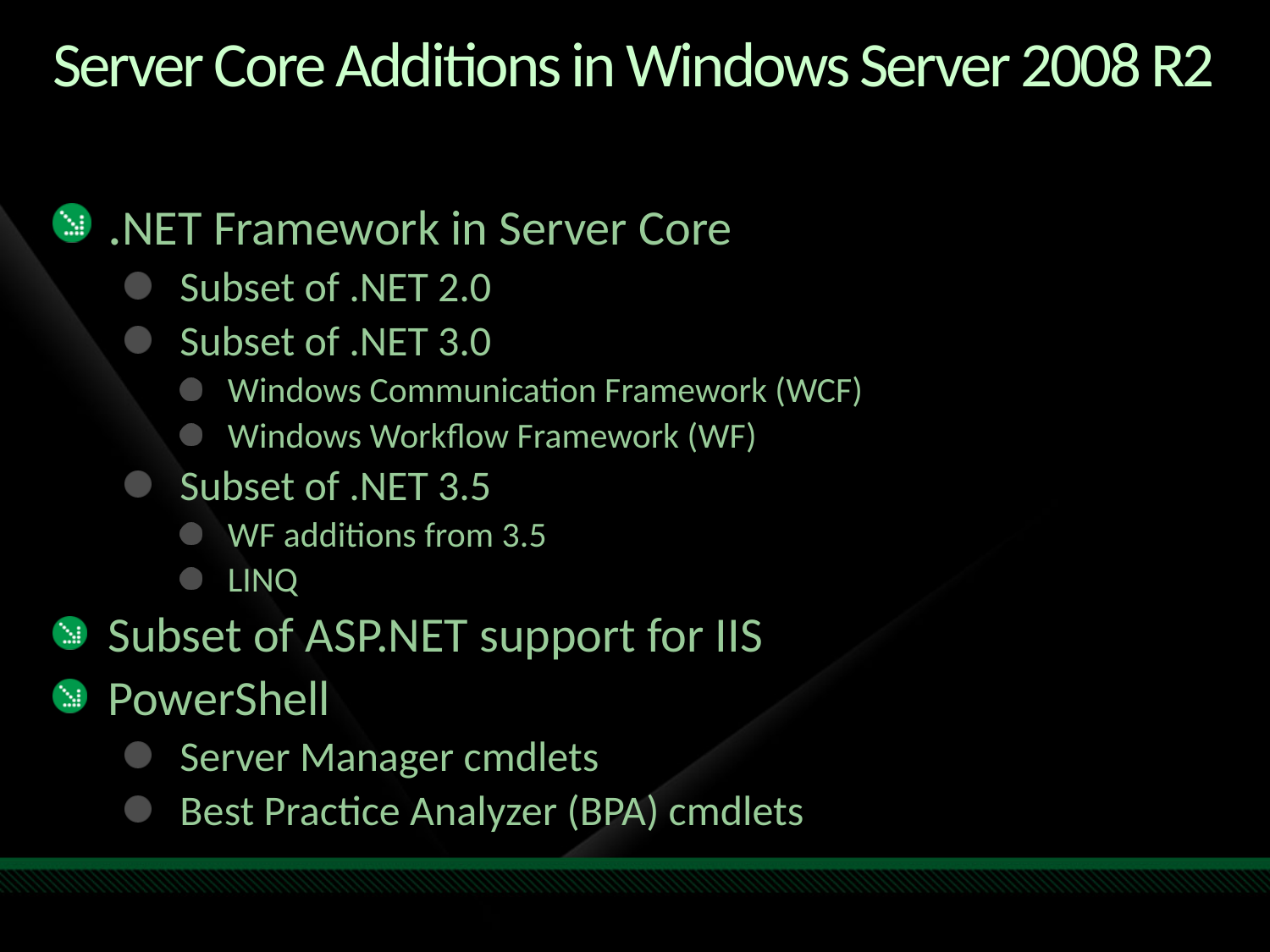

# Server Core Additions in Windows Server 2008 R2
.NET Framework in Server Core
Subset of .NET 2.0
Subset of .NET 3.0
Windows Communication Framework (WCF)
Windows Workflow Framework (WF)
Subset of .NET 3.5
WF additions from 3.5
LINQ
Subset of ASP.NET support for IIS
PowerShell
Server Manager cmdlets
Best Practice Analyzer (BPA) cmdlets